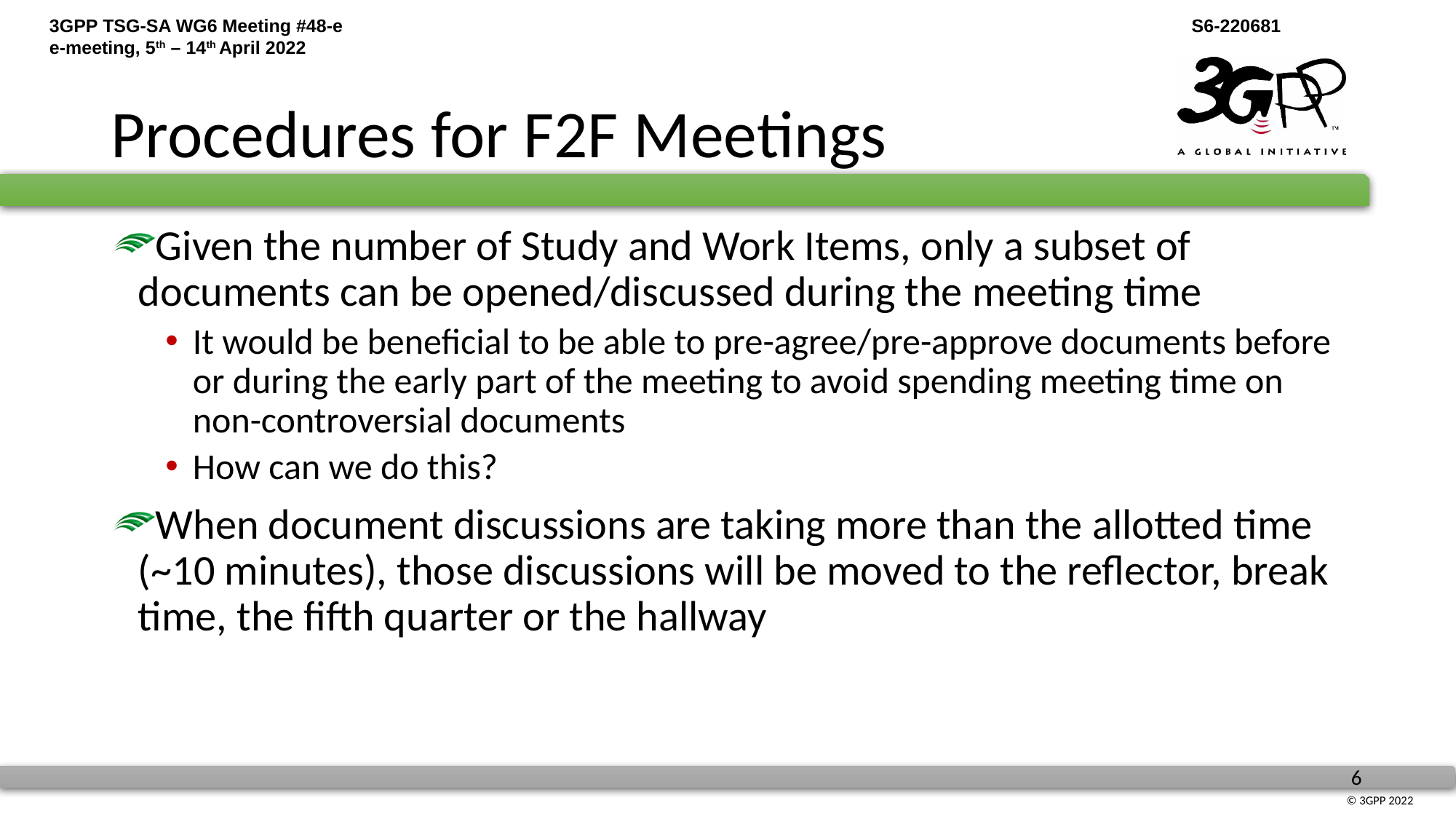

# Procedures for F2F Meetings
Given the number of Study and Work Items, only a subset of documents can be opened/discussed during the meeting time
It would be beneficial to be able to pre-agree/pre-approve documents before or during the early part of the meeting to avoid spending meeting time on non-controversial documents
How can we do this?
When document discussions are taking more than the allotted time (~10 minutes), those discussions will be moved to the reflector, break time, the fifth quarter or the hallway